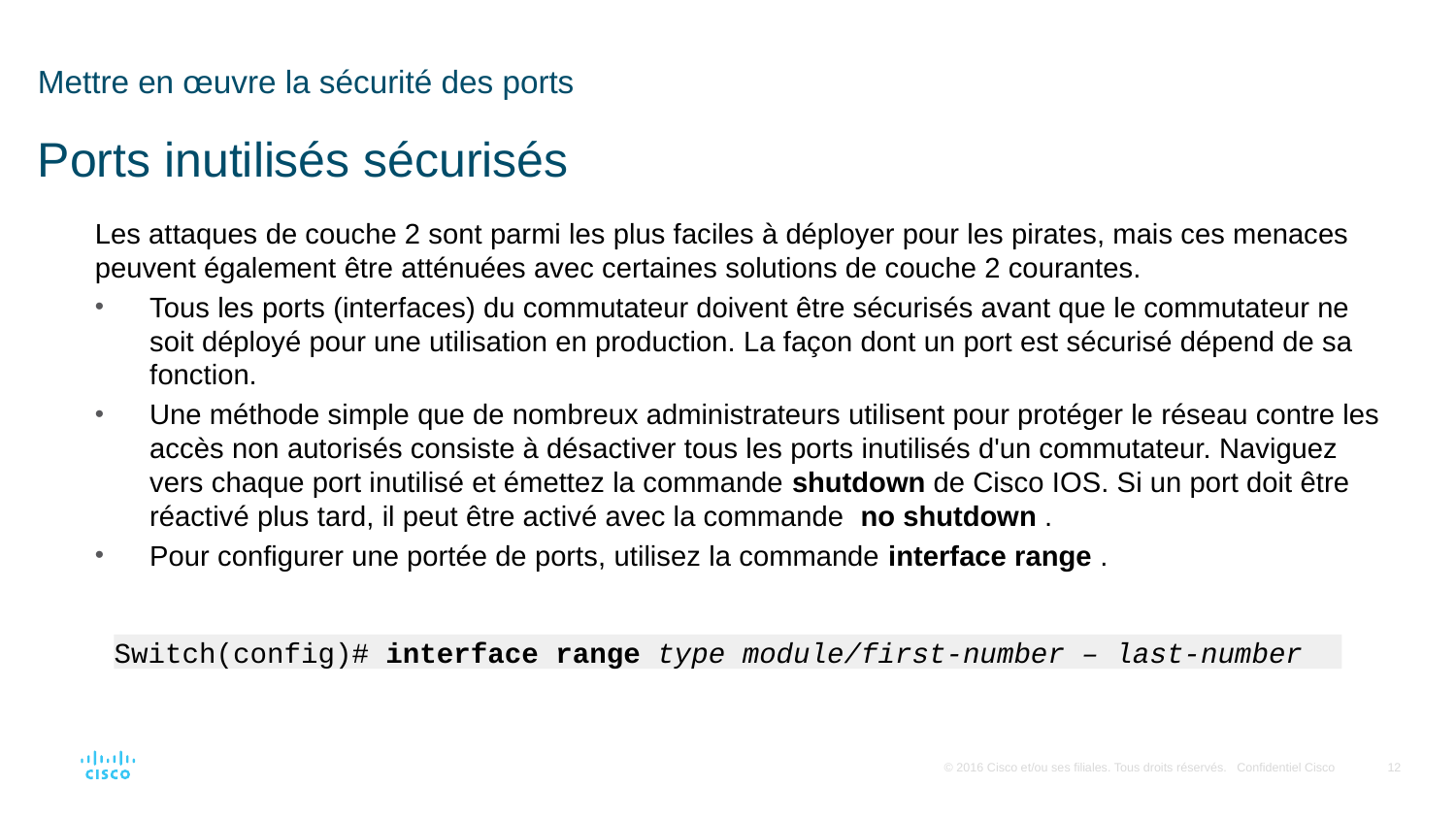

# Mettre en œuvre la sécurité des ports Ports inutilisés sécurisés
Les attaques de couche 2 sont parmi les plus faciles à déployer pour les pirates, mais ces menaces peuvent également être atténuées avec certaines solutions de couche 2 courantes.
Tous les ports (interfaces) du commutateur doivent être sécurisés avant que le commutateur ne soit déployé pour une utilisation en production. La façon dont un port est sécurisé dépend de sa fonction.
Une méthode simple que de nombreux administrateurs utilisent pour protéger le réseau contre les accès non autorisés consiste à désactiver tous les ports inutilisés d'un commutateur. Naviguez vers chaque port inutilisé et émettez la commande shutdown de Cisco IOS. Si un port doit être réactivé plus tard, il peut être activé avec la commande  no shutdown .
Pour configurer une portée de ports, utilisez la commande interface range .
Switch(config)# interface range type module/first-number – last-number